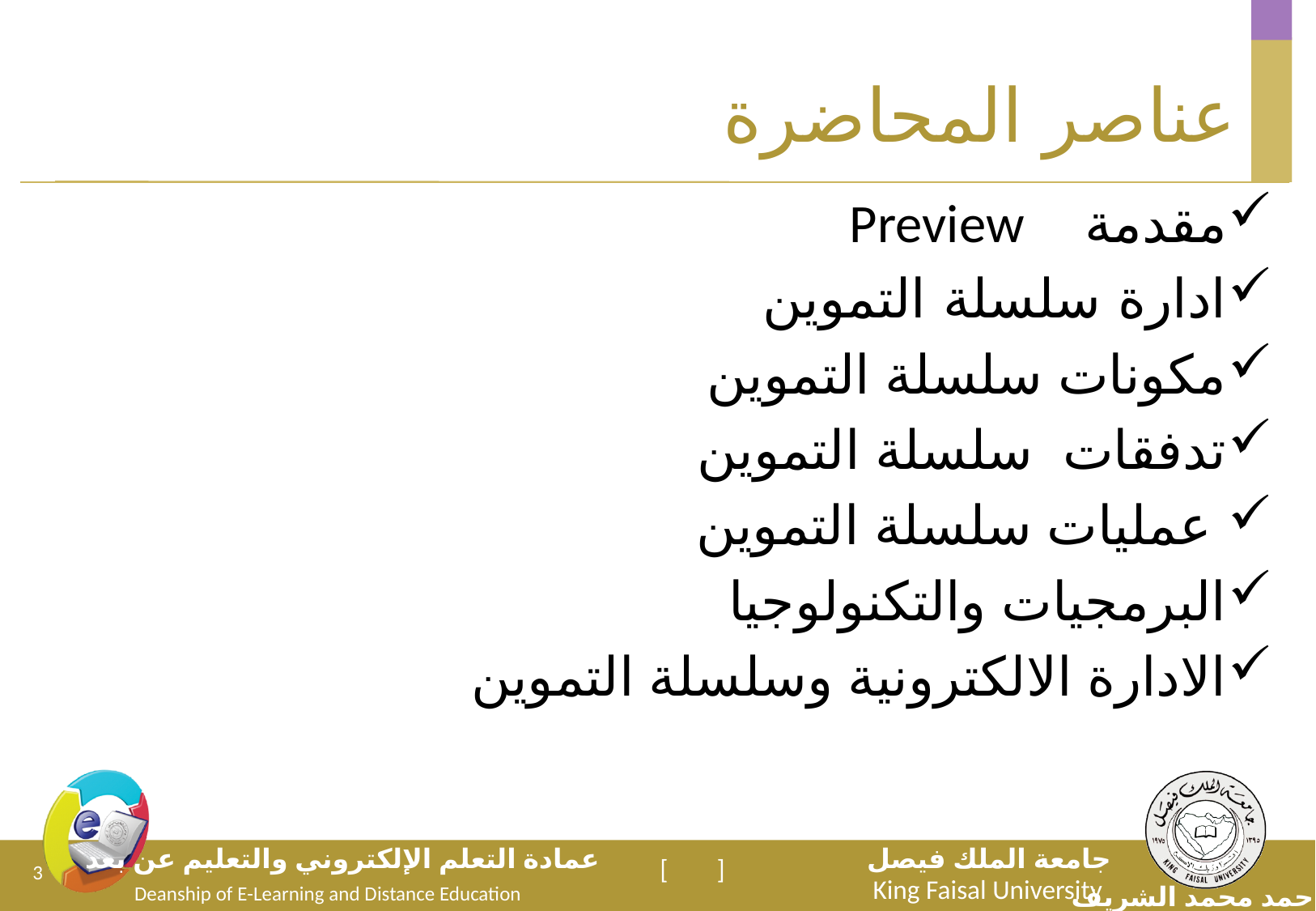

# عناصر المحاضرة
مقدمة    Preview
ادارة سلسلة التموين
مكونات سلسلة التموين
تدفقات  سلسلة التموين
عمليات سلسلة التموين
البرمجيات والتكنولوجيا
الادارة الالكترونية وسلسلة التموين

3